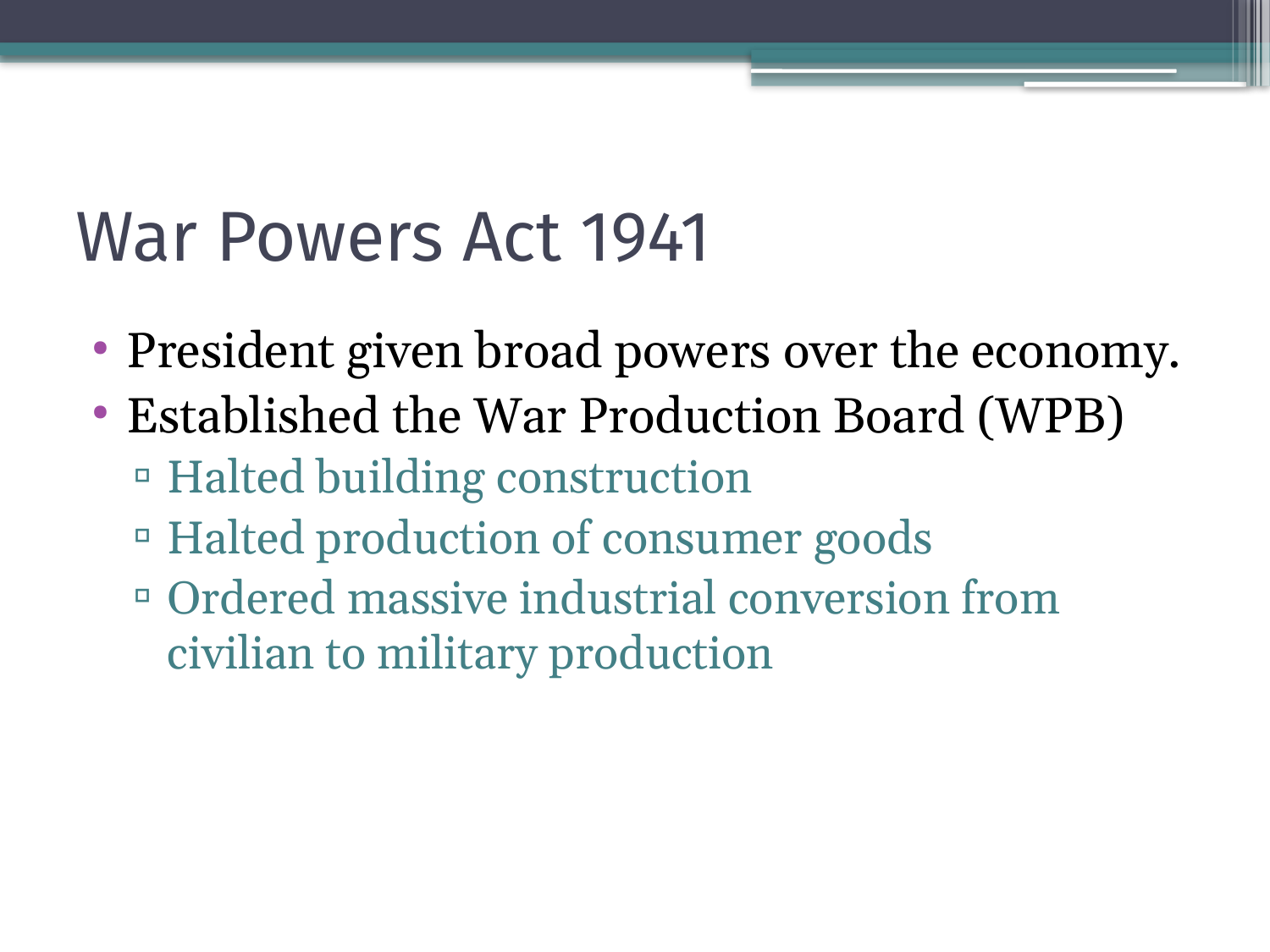

# War Powers Act 1941
President given broad powers over the economy.
Established the War Production Board (WPB)
Halted building construction
Halted production of consumer goods
Ordered massive industrial conversion from civilian to military production